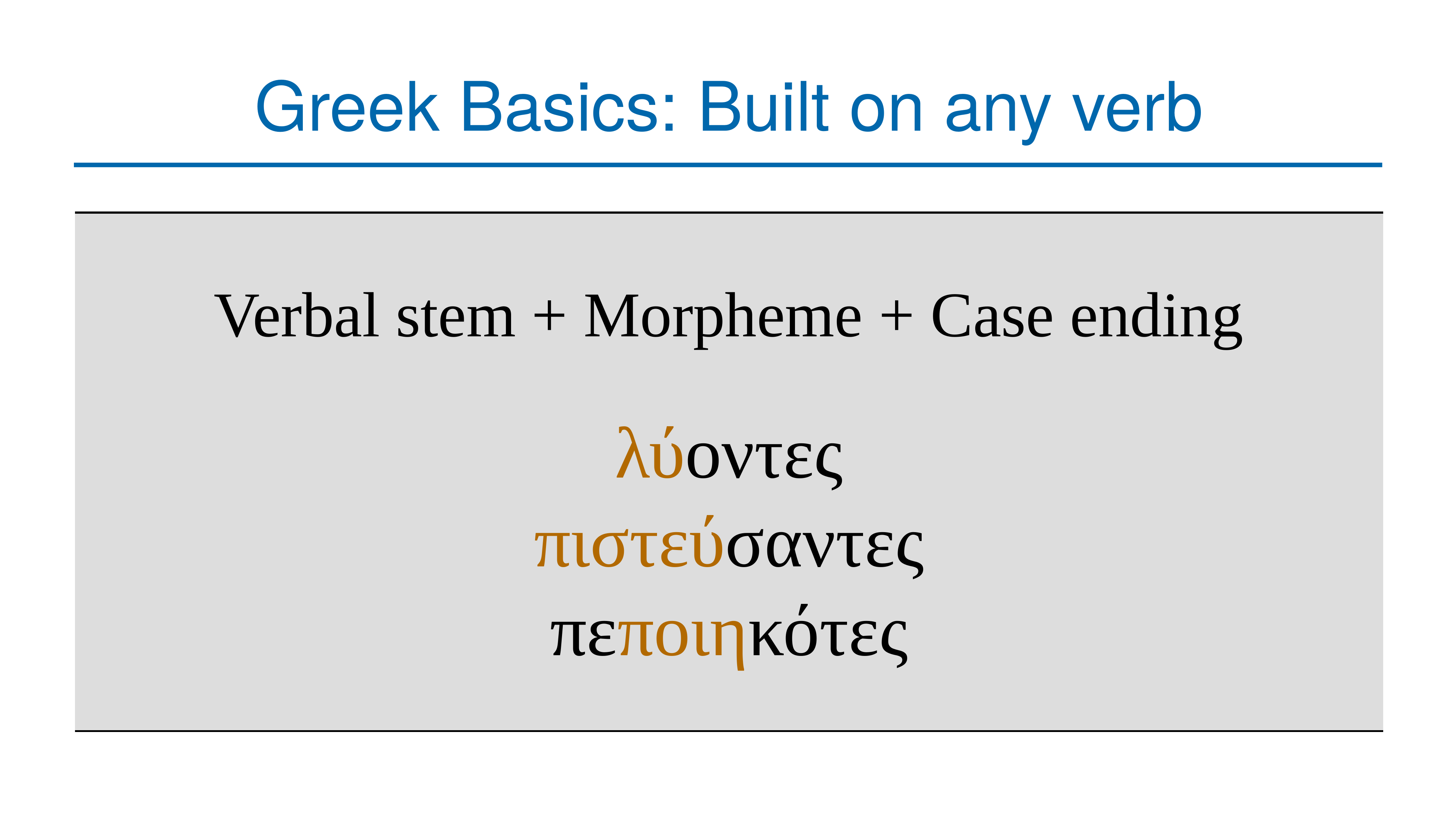

# Greek Basics: Built on any verb
| Verbal stem + Morpheme + Case ending λύοντες πιστεύσαντες πεποιηκότες |
| --- |